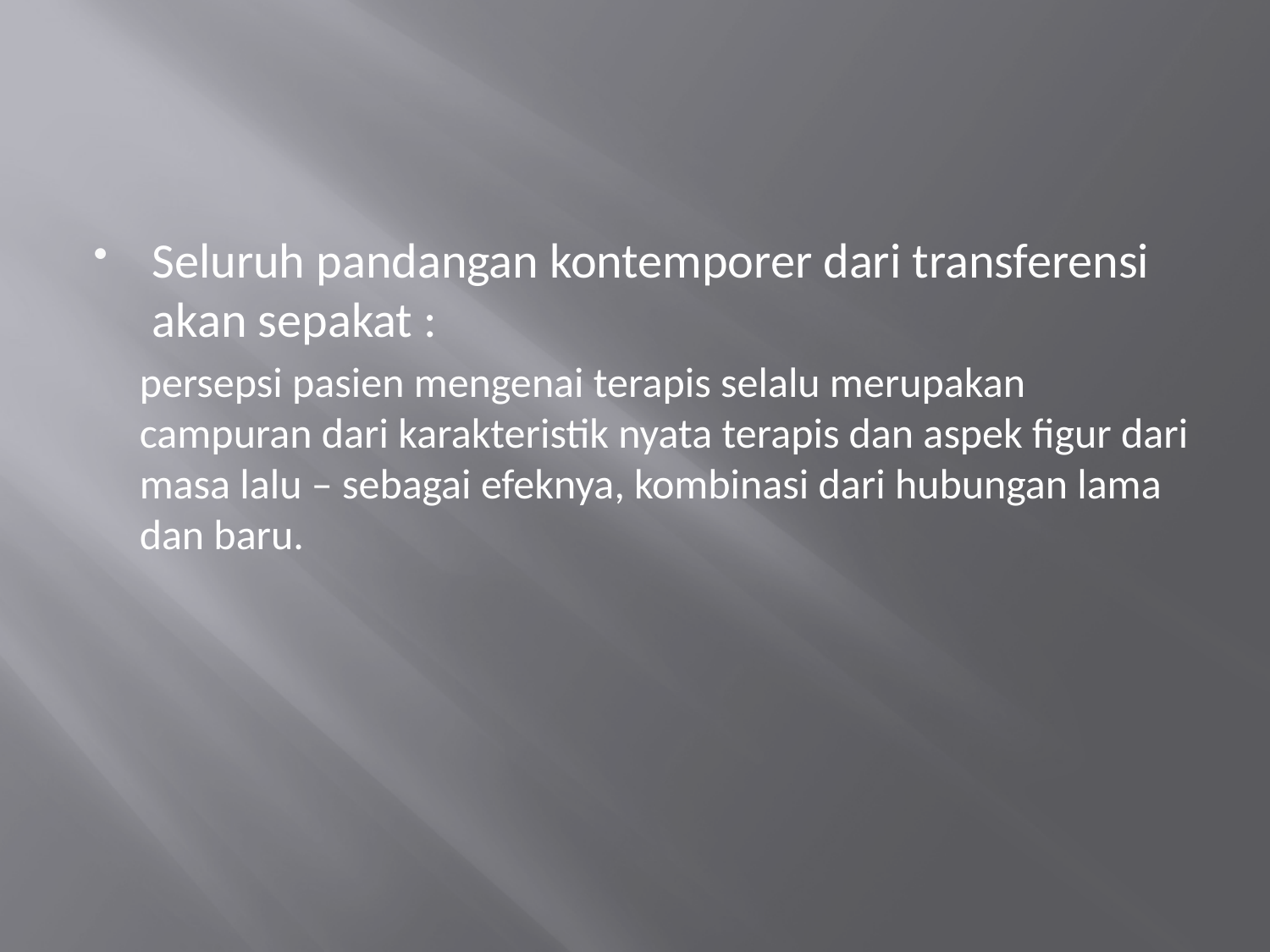

#
Seluruh pandangan kontemporer dari transferensi akan sepakat :
persepsi pasien mengenai terapis selalu merupakan campuran dari karakteristik nyata terapis dan aspek figur dari masa lalu – sebagai efeknya, kombinasi dari hubungan lama dan baru.